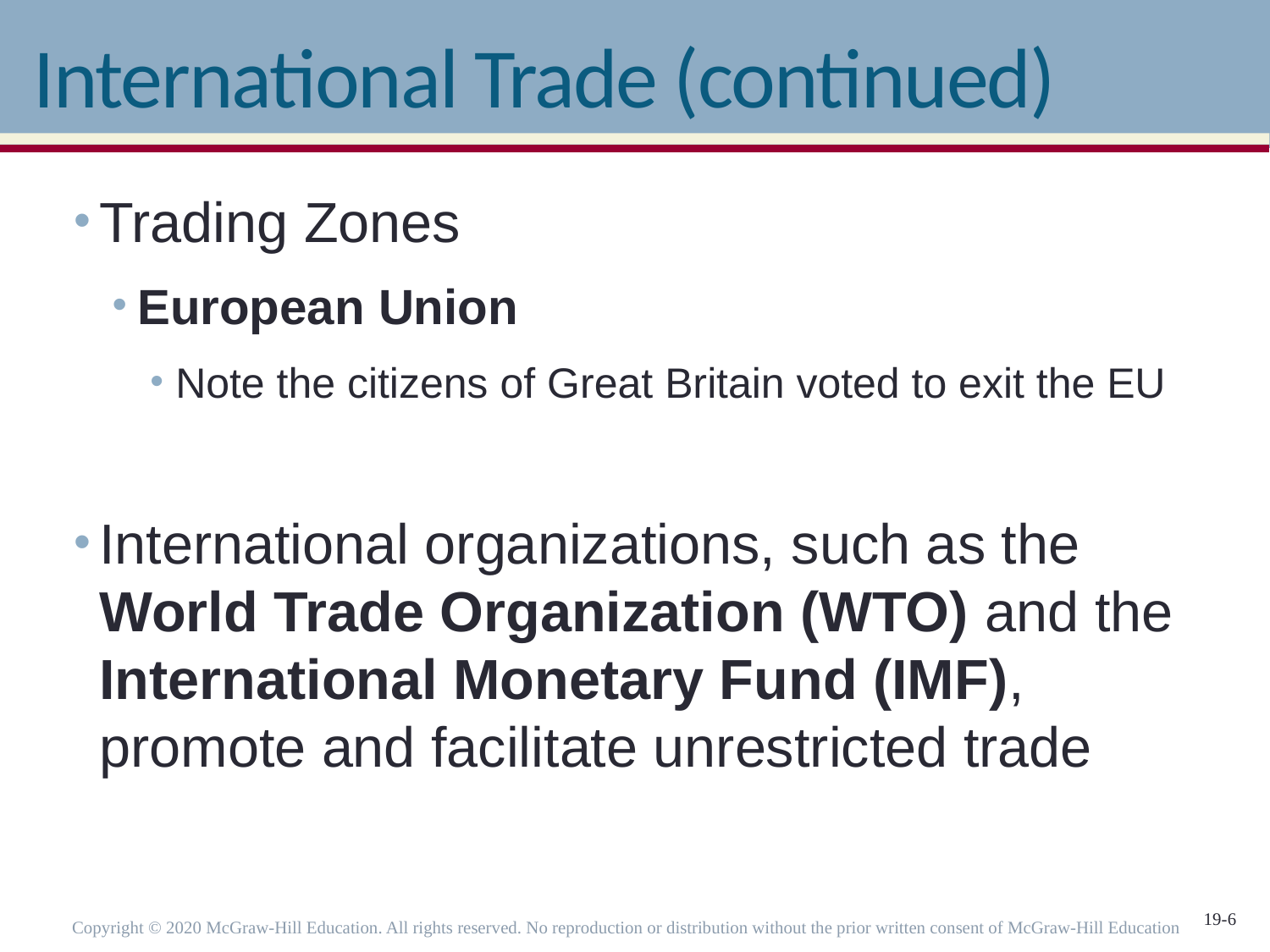

# International Trade (continued)
Trading Zones
European Union
Note the citizens of Great Britain voted to exit the EU

International organizations, such as the World Trade Organization (WTO) and the International Monetary Fund (IMF), promote and facilitate unrestricted trade
Copyright © 2020 McGraw-Hill Education. All rights reserved. No reproduction or distribution without the prior written consent of McGraw-Hill Education